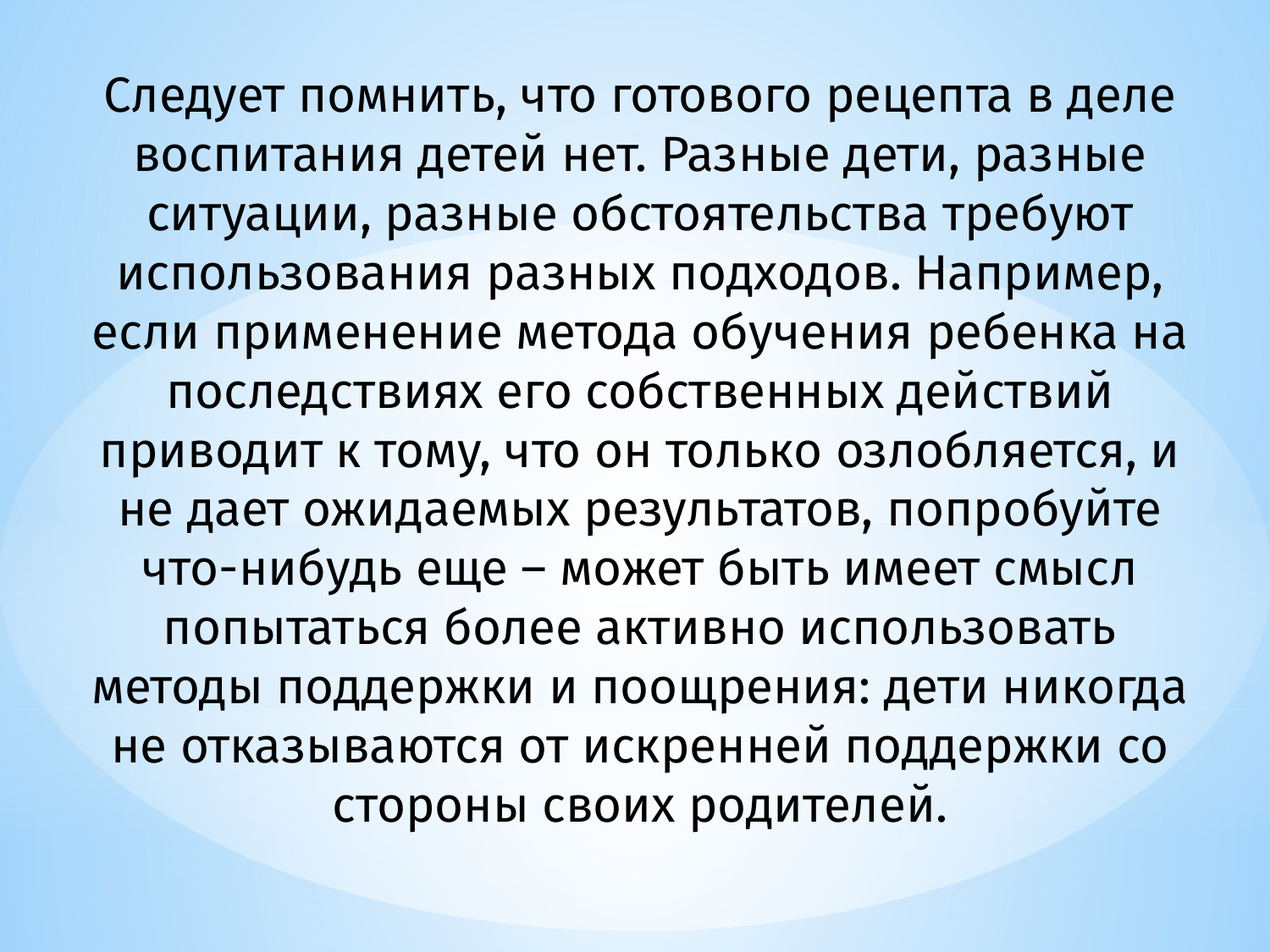

Следует помнить, что готового рецепта в деле воспитания детей нет. Разные дети, разные ситуации, разные обстоятельства требуют использования разных подходов. Например, если применение метода обучения ребенка на последствиях его собственных действий приводит к тому, что он только озлобляется, и не дает ожидаемых результатов, попробуйте что-нибудь еще – может быть имеет смысл попытаться более активно использовать методы поддержки и поощрения: дети никогда не отказываются от искренней поддержки со стороны своих родителей.